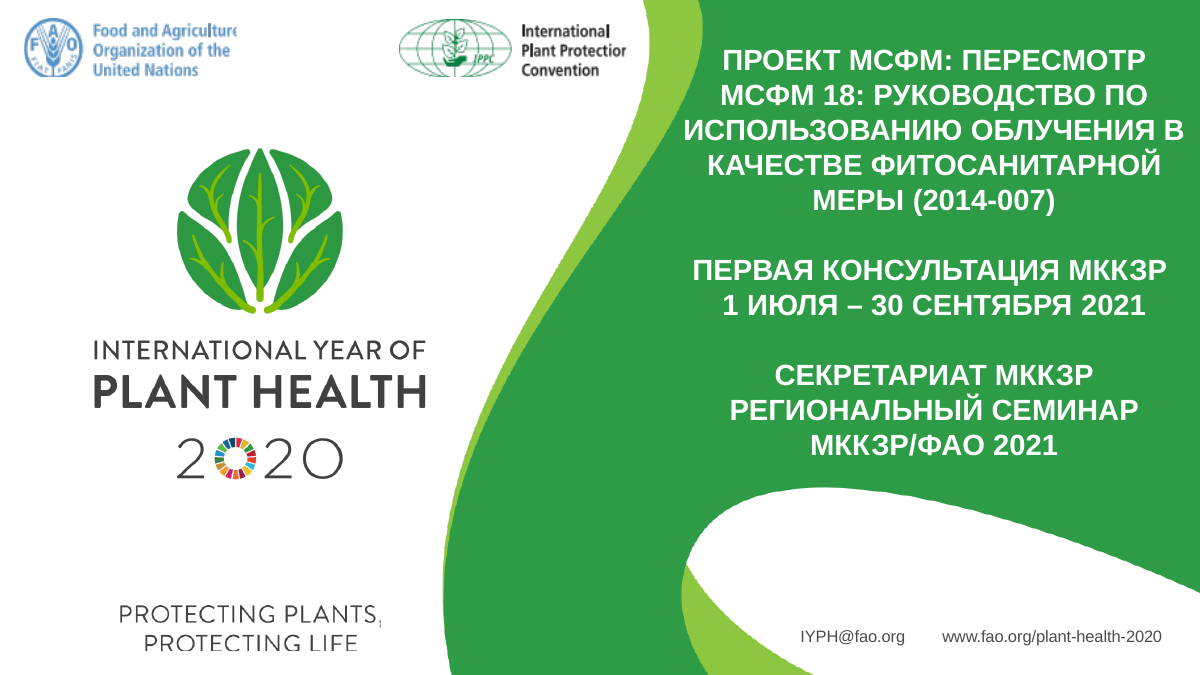

# ПРОЕКТ МСФМ: пересмотр мсфм 18: руководство по использованию облучения в качестве фитосанитарной меры (2014-007) первая консультация мккзр 1 июля – 30 сентября 2021 СЕКРЕТАРИАТ МККЗР РЕГИОНАЛЬНЫЙ СЕМИНАР МККЗР/ФАО 2021